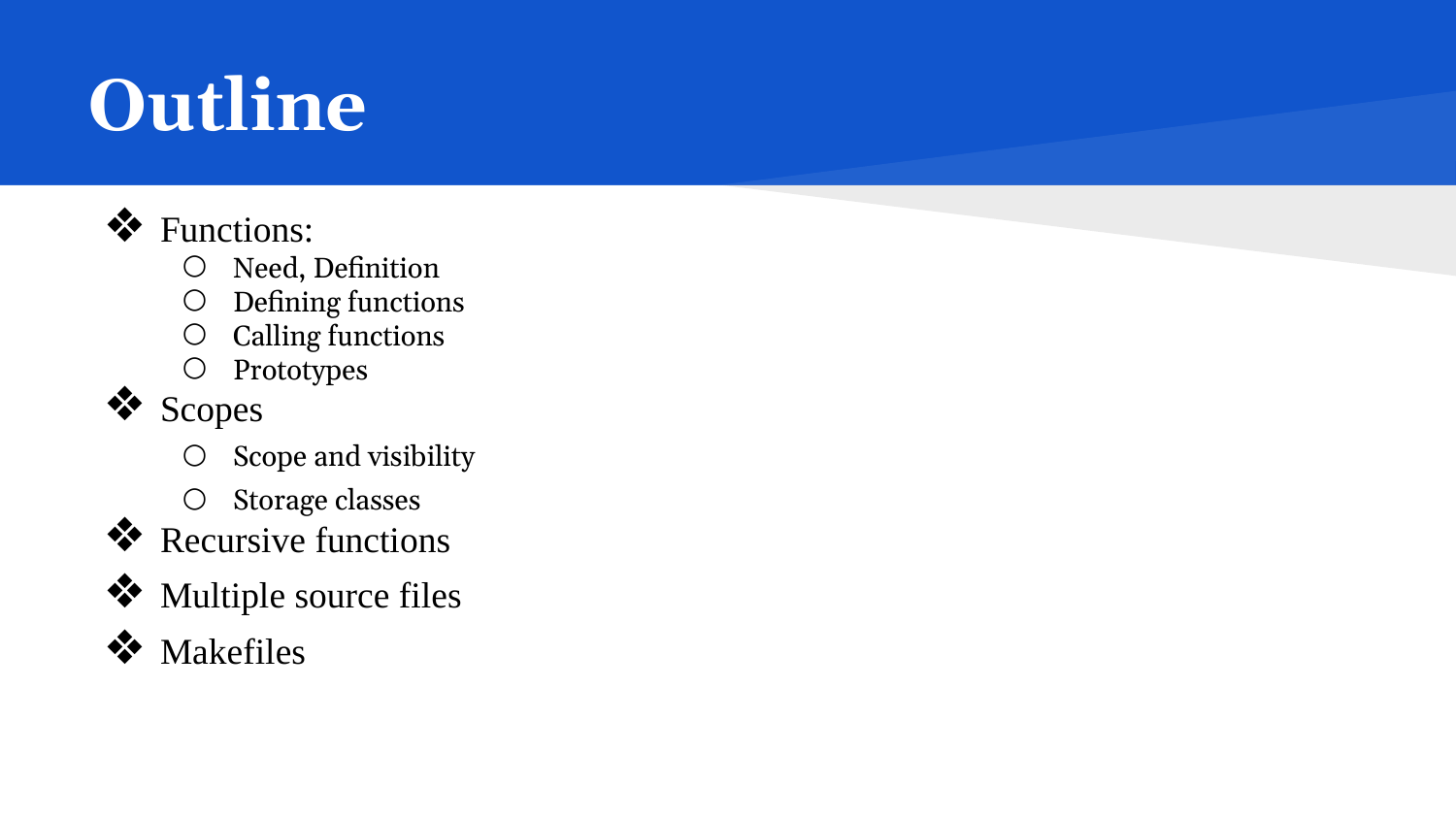

# Outline
Functions:
Need, Definition
Defining functions
Calling functions
Prototypes
Scopes
Scope and visibility
Storage classes
Recursive functions
Multiple source files
Makefiles